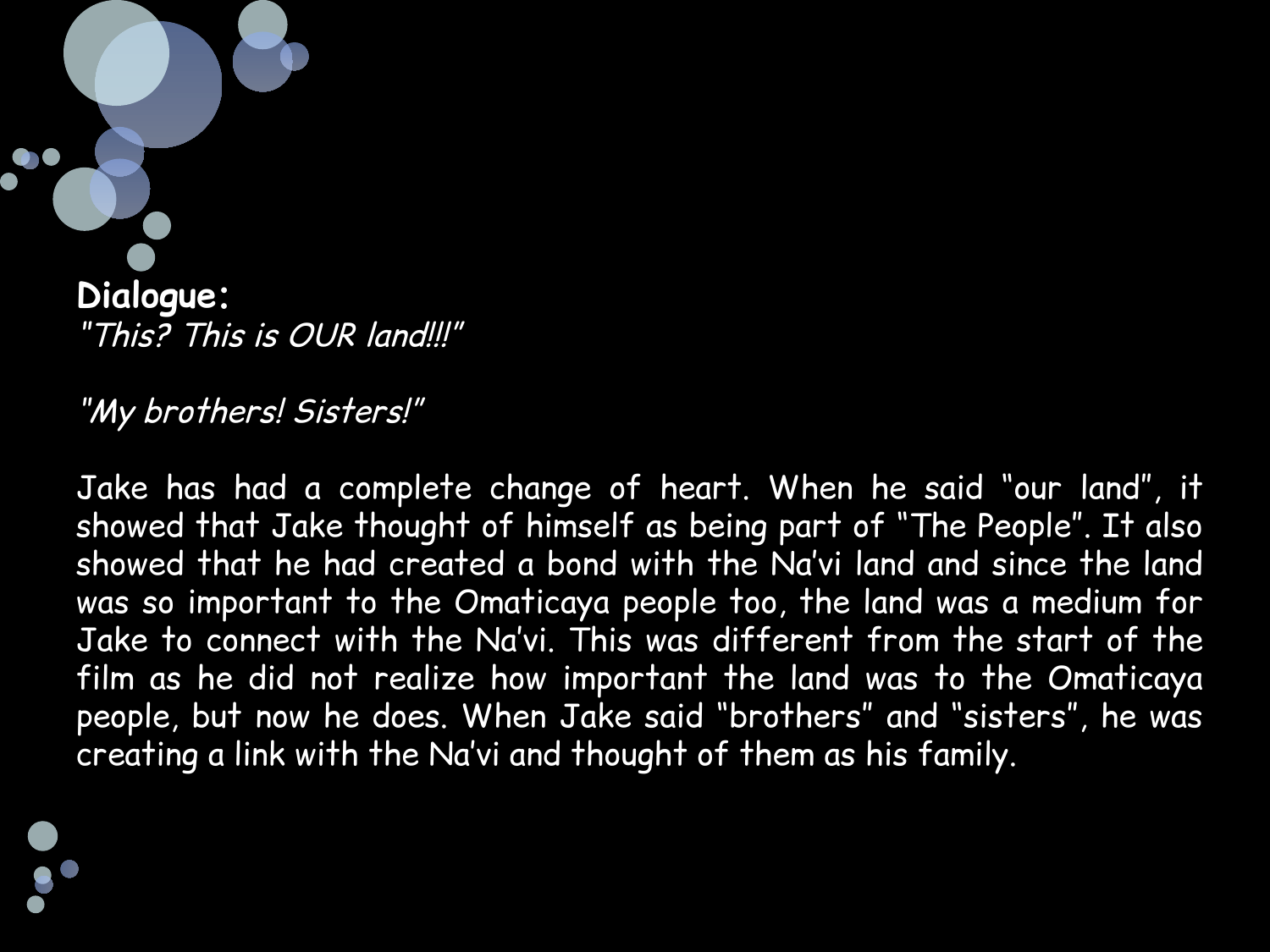

Dialogue:
“This? This is OUR land!!!”

“My brothers! Sisters!”

Jake has had a complete change of heart. When he said “our land”, it showed that Jake thought of himself as being part of “The People”. It also showed that he had created a bond with the Na’vi land and since the land was so important to the Omaticaya people too, the land was a medium for Jake to connect with the Na’vi. This was different from the start of the film as he did not realize how important the land was to the Omaticaya people, but now he does. When Jake said “brothers” and “sisters”, he was creating a link with the Na’vi and thought of them as his family.